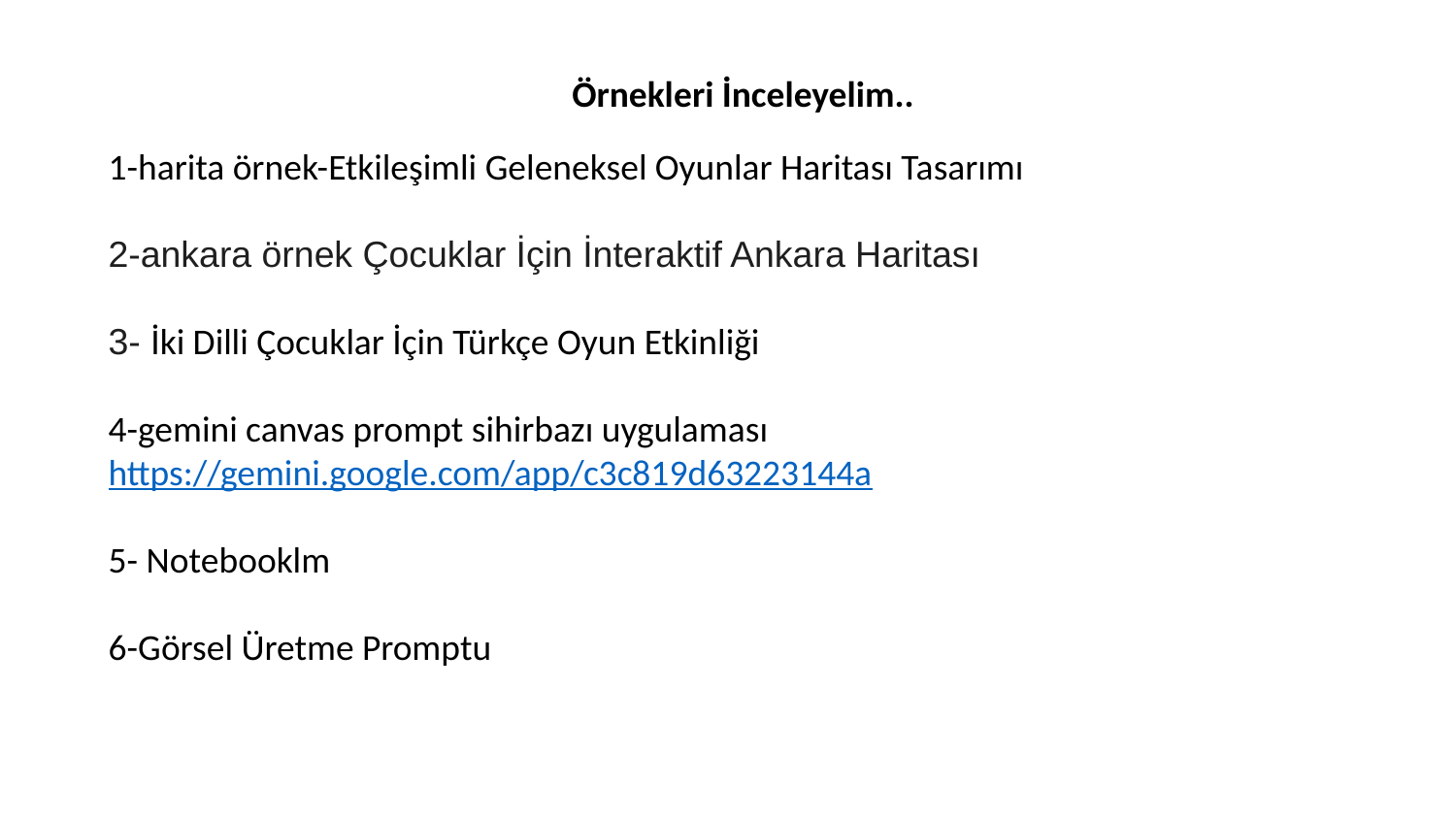

Örnekleri İnceleyelim..
1-harita örnek-Etkileşimli Geleneksel Oyunlar Haritası Tasarımı
2-ankara örnek Çocuklar İçin İnteraktif Ankara Haritası

3- İki Dilli Çocuklar İçin Türkçe Oyun Etkinliği

4-gemini canvas prompt sihirbazı uygulaması https://gemini.google.com/app/c3c819d63223144a

5- Notebooklm

6-Görsel Üretme Promptu